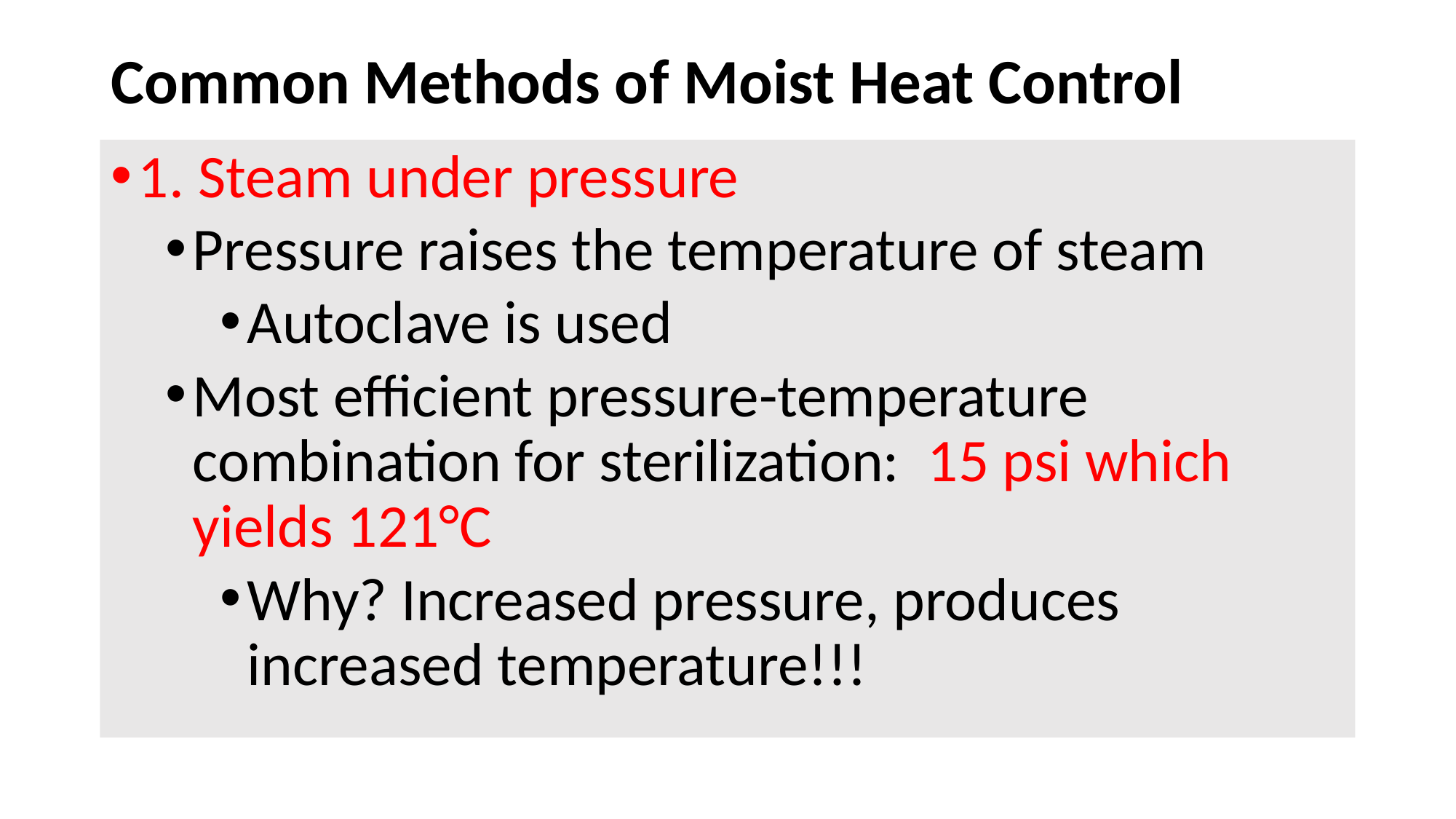

# Common Methods of Moist Heat Control
1. Steam under pressure
Pressure raises the temperature of steam
Autoclave is used
Most efficient pressure-temperature combination for sterilization:  15 psi which yields 121°C
Why? Increased pressure, produces increased temperature!!!